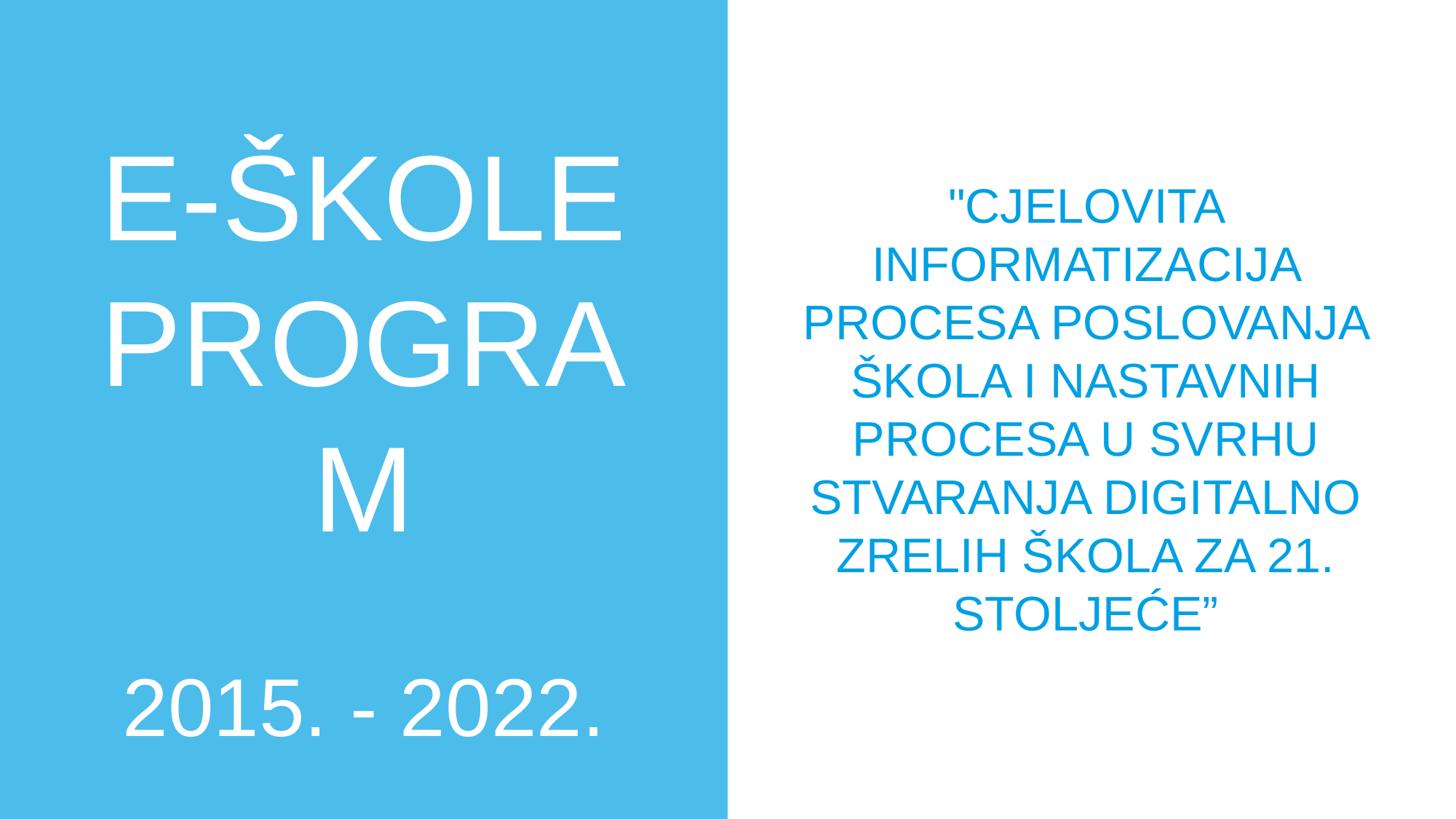

E-ŠKOLE PROGRAM

2015. - 2022.

#
"CJELOVITA INFORMATIZACIJA PROCESA POSLOVANJA ŠKOLA I NASTAVNIH PROCESA U SVRHU STVARANJA DIGITALNO ZRELIH ŠKOLA ZA 21. STOLJEĆE”